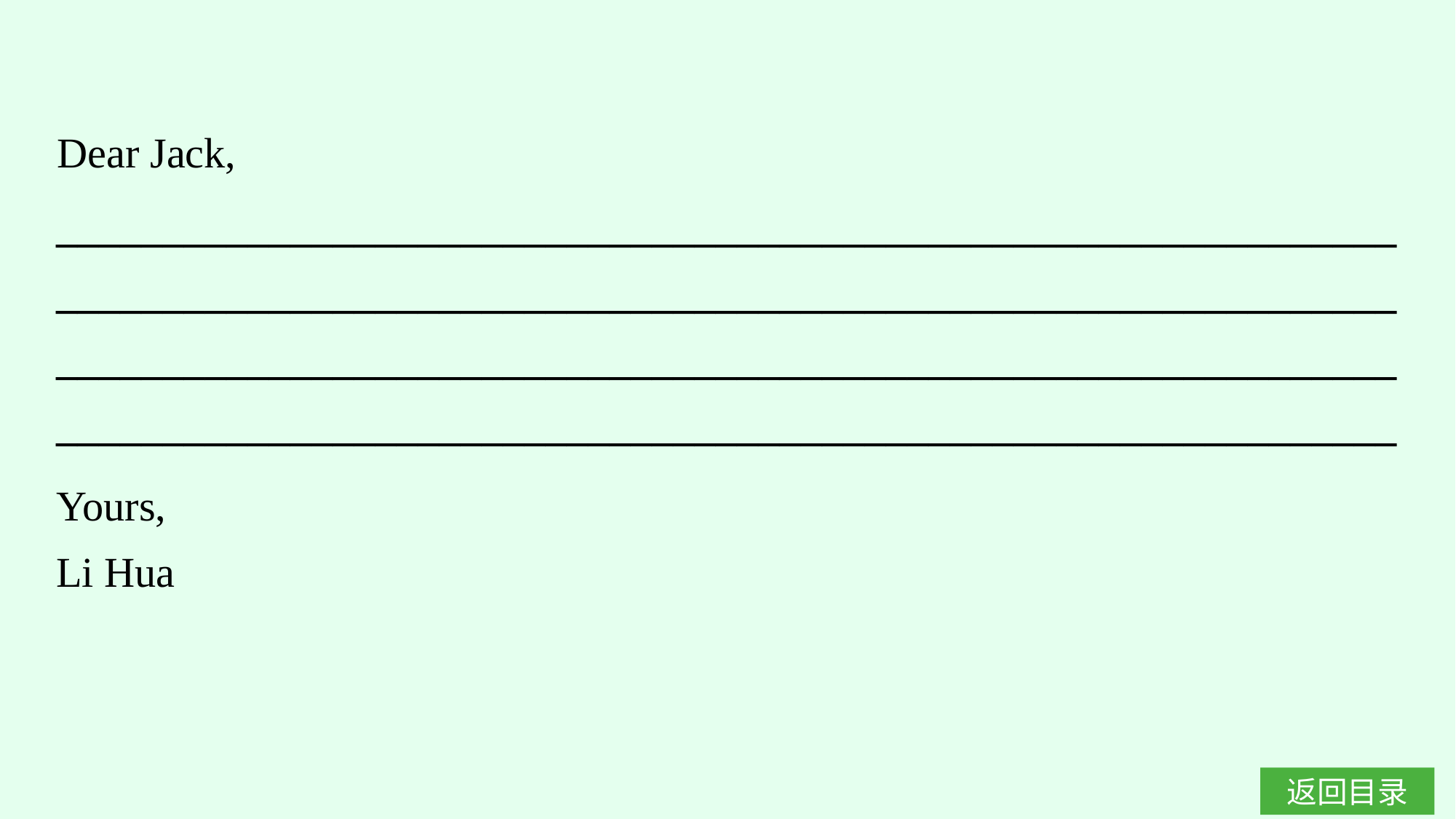

Dear Jack,
_______________________________________________________________
_______________________________________________________________
______________________________________________________________________________________________________________________________
Yours,
Li Hua